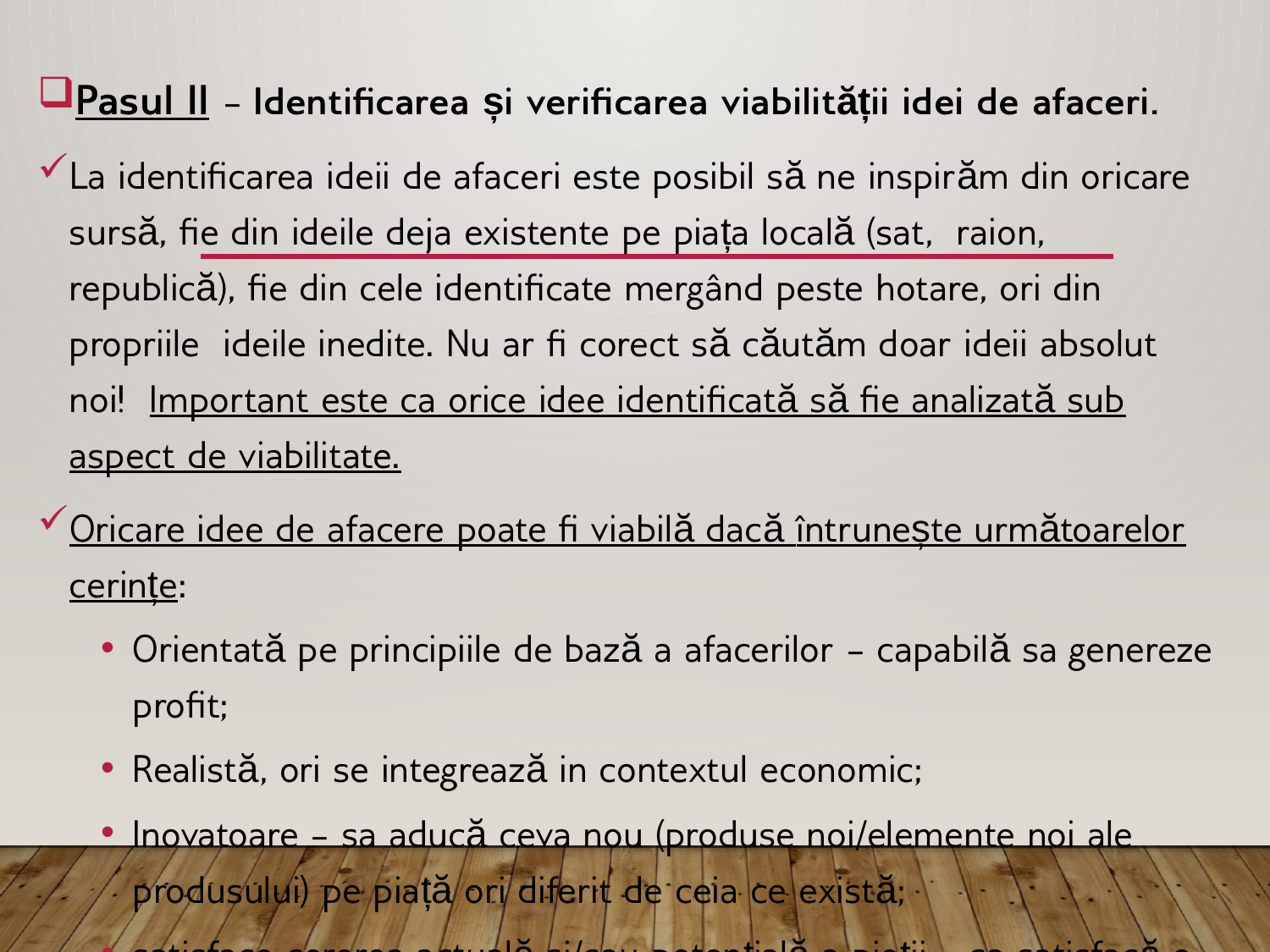

Pasul II – Identificarea și verificarea viabilității idei de afaceri.
La identificarea ideii de afaceri este posibil să ne inspirăm din oricare sursă, fie din ideile deja existente pe piața locală (sat,  raion, republică), fie din cele identificate mergând peste hotare, ori din propriile  ideile inedite. Nu ar fi corect să căutăm doar ideii absolut noi!  Important este ca orice idee identificată să fie analizată sub aspect de viabilitate.
Oricare idee de afacere poate fi viabilă dacă întrunește următoarelor cerințe:
Orientată pe principiile de bază a afacerilor – capabilă sa genereze profit;
Realistă, ori se integrează in contextul economic;
Inovatoare – sa aducă ceva nou (produse noi/elemente noi ale produsului) pe piață ori diferit de ceia ce există;
satisface cererea actuală si/sau potențială a pieţii – sa satisfacă o necesitate a consumatorului;
sa apară la momentul oportun.